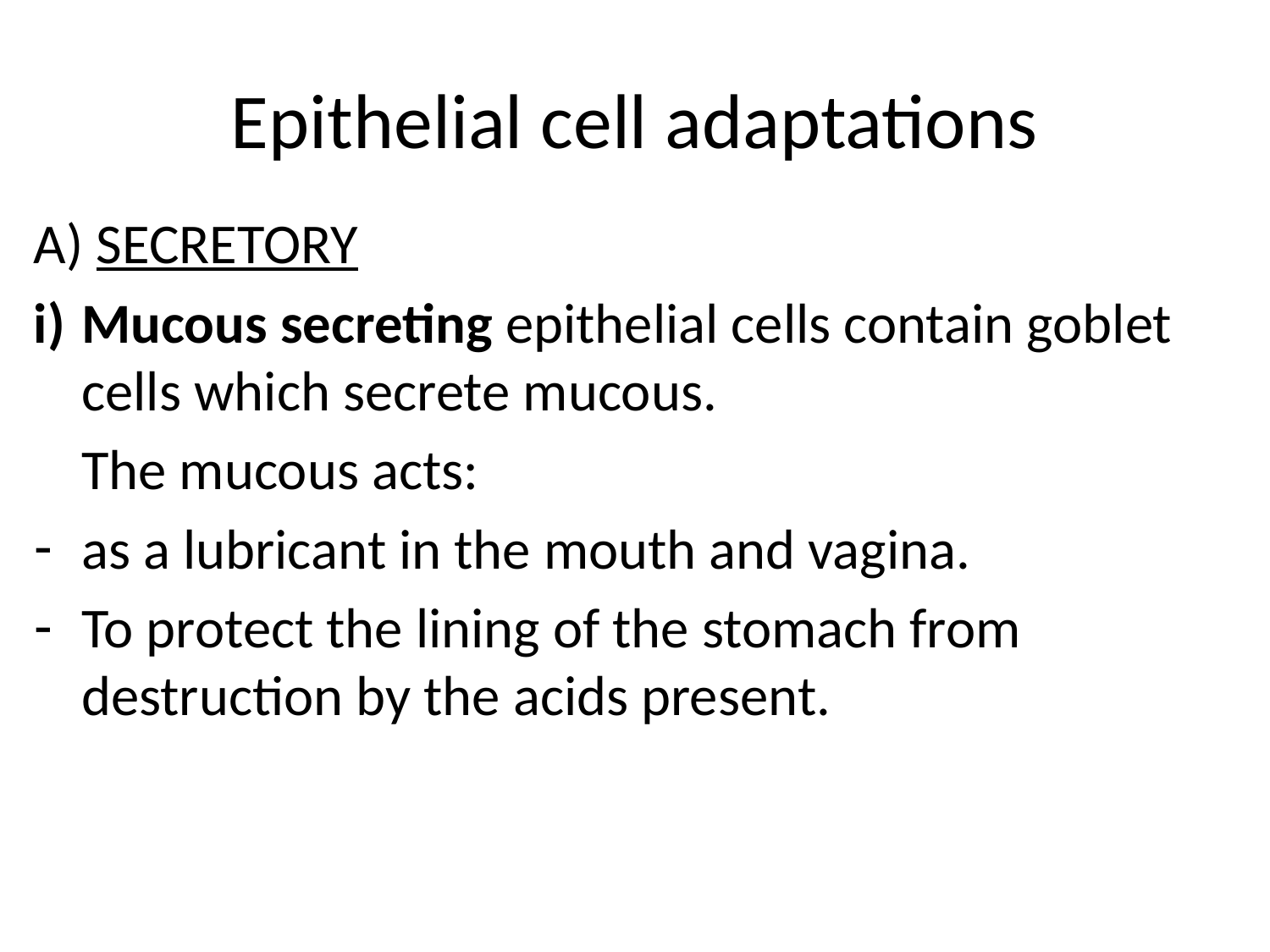

# Epithelial cell adaptations
A) SECRETORY
Mucous secreting epithelial cells contain goblet cells which secrete mucous.
	The mucous acts:
as a lubricant in the mouth and vagina.
To protect the lining of the stomach from destruction by the acids present.